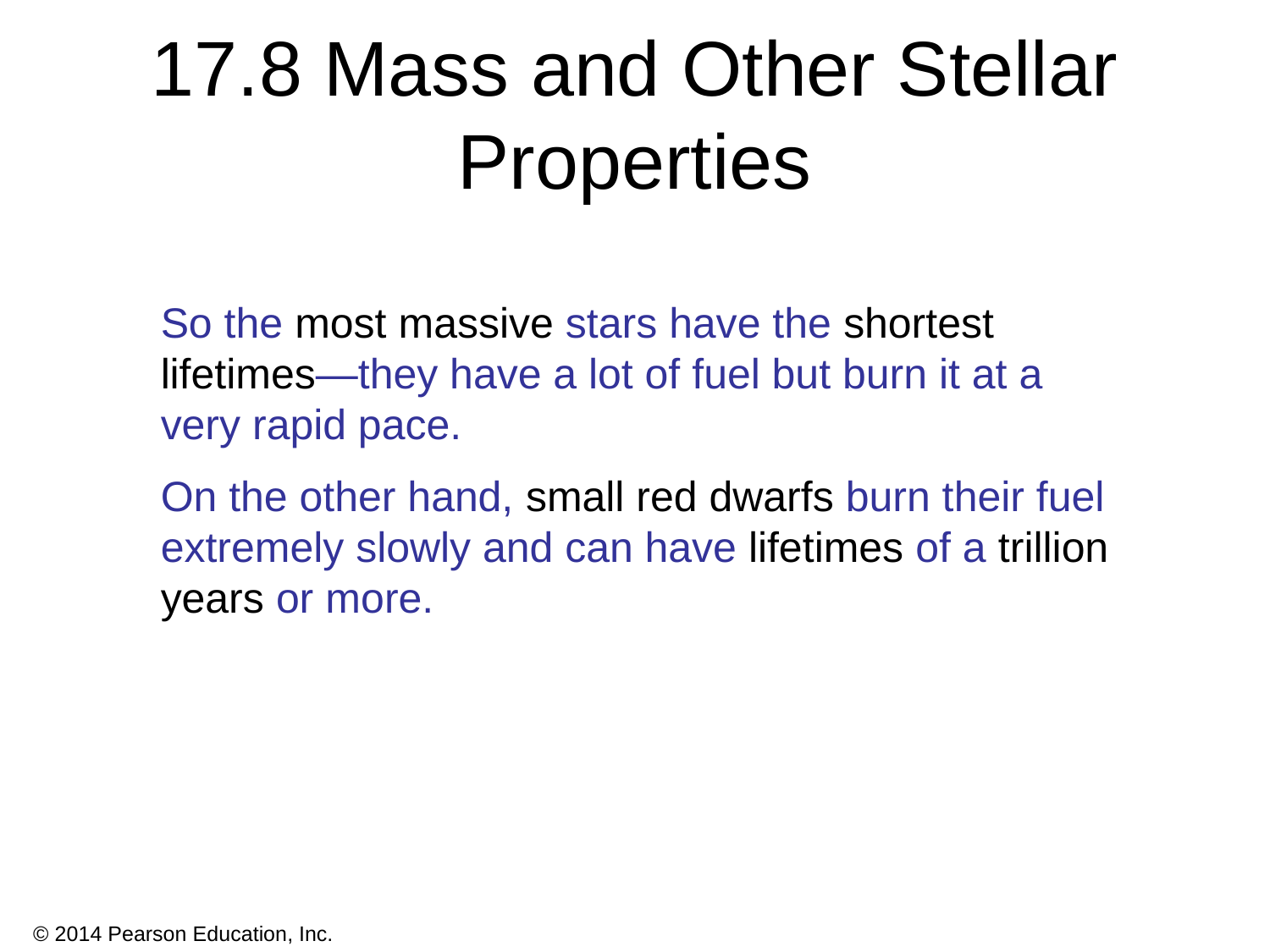

# 17.8 Mass and Other Stellar Properties
So the most massive stars have the shortest lifetimes—they have a lot of fuel but burn it at a very rapid pace.
On the other hand, small red dwarfs burn their fuel extremely slowly and can have lifetimes of a trillion years or more.